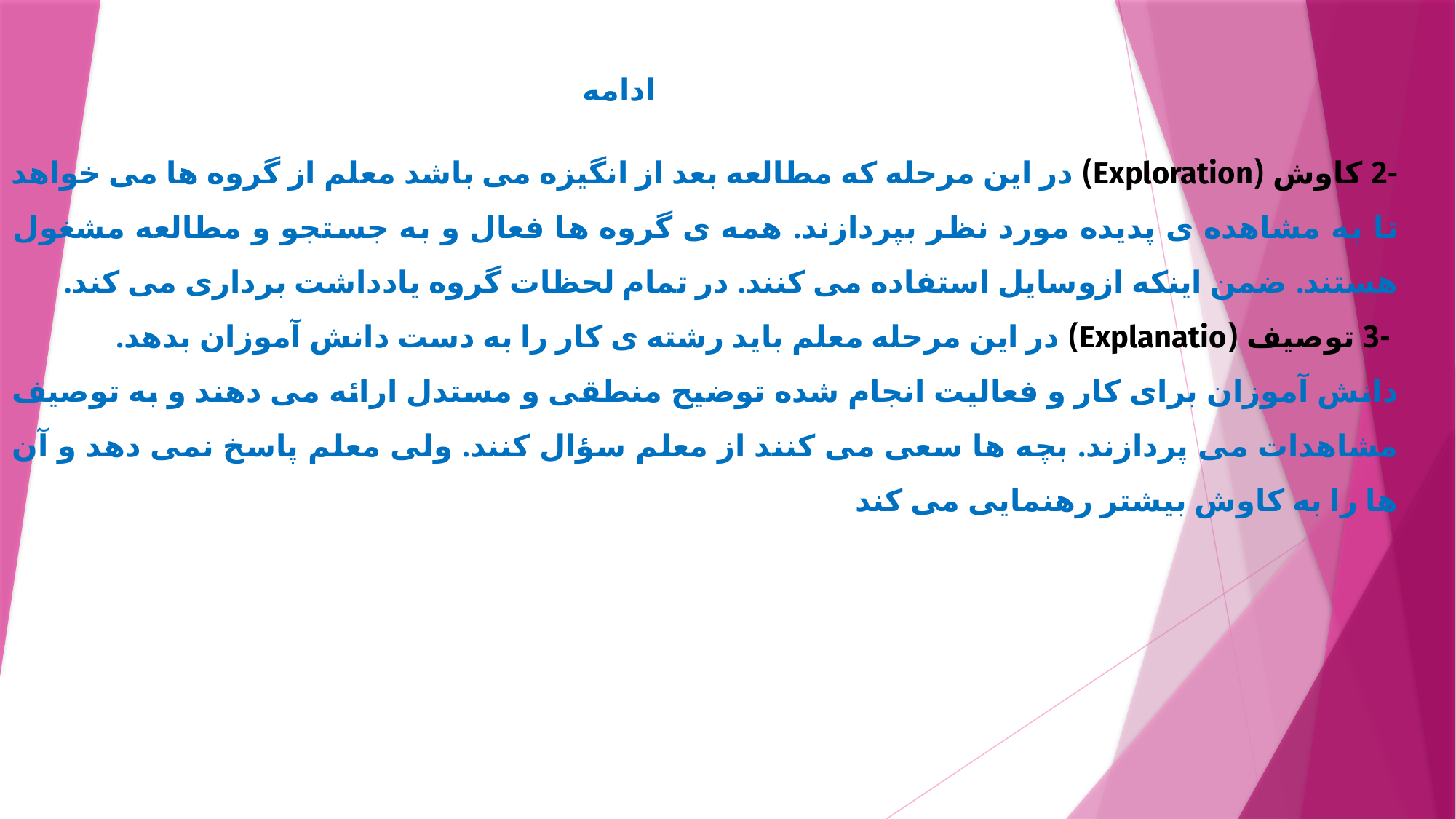

# ادامه
-2 كاوش (Exploration) در این مرحله كه مطالعه بعد از انگیزه می باشد معلم از گروه ها می خواهد تا به مشاهده ی پدیده مورد نظر بپردازند. همه ی گروه ها فعال و به جستجو و مطالعه مشغول هستند. ضمن اینكه ازوسایل استفاده می كنند. در تمام لحظات گروه یادداشت برداری می كند.
 -3 توصیف (Explanatio) در این مرحله معلم باید رشته ی كار را به دست دانش آموزان بدهد.
دانش آموزان برای كار و فعالیت انجام شده توضیح منطقی و مستدل ارائه می دهند و به توصیف مشاهدات می پردازند. بچه ها سعی می كنند از معلم سؤال كنند. ولی معلم پاسخ نمی دهد و آن ها را به کاوش بیشتر رهنمایی می کند